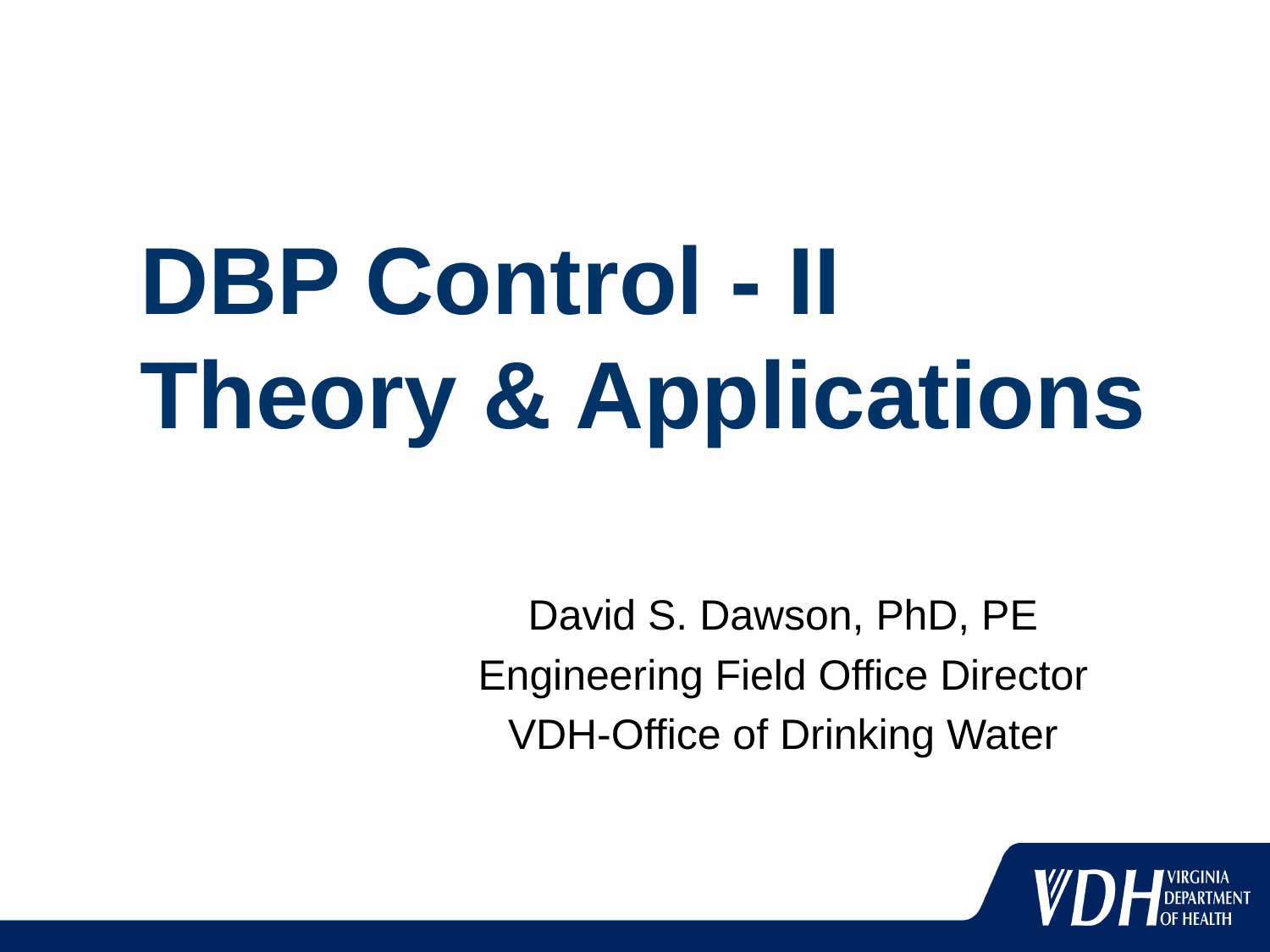

# DBP Control - II Theory & Applications
David S. Dawson, PhD, PE
Engineering Field Office Director
VDH-Office of Drinking Water